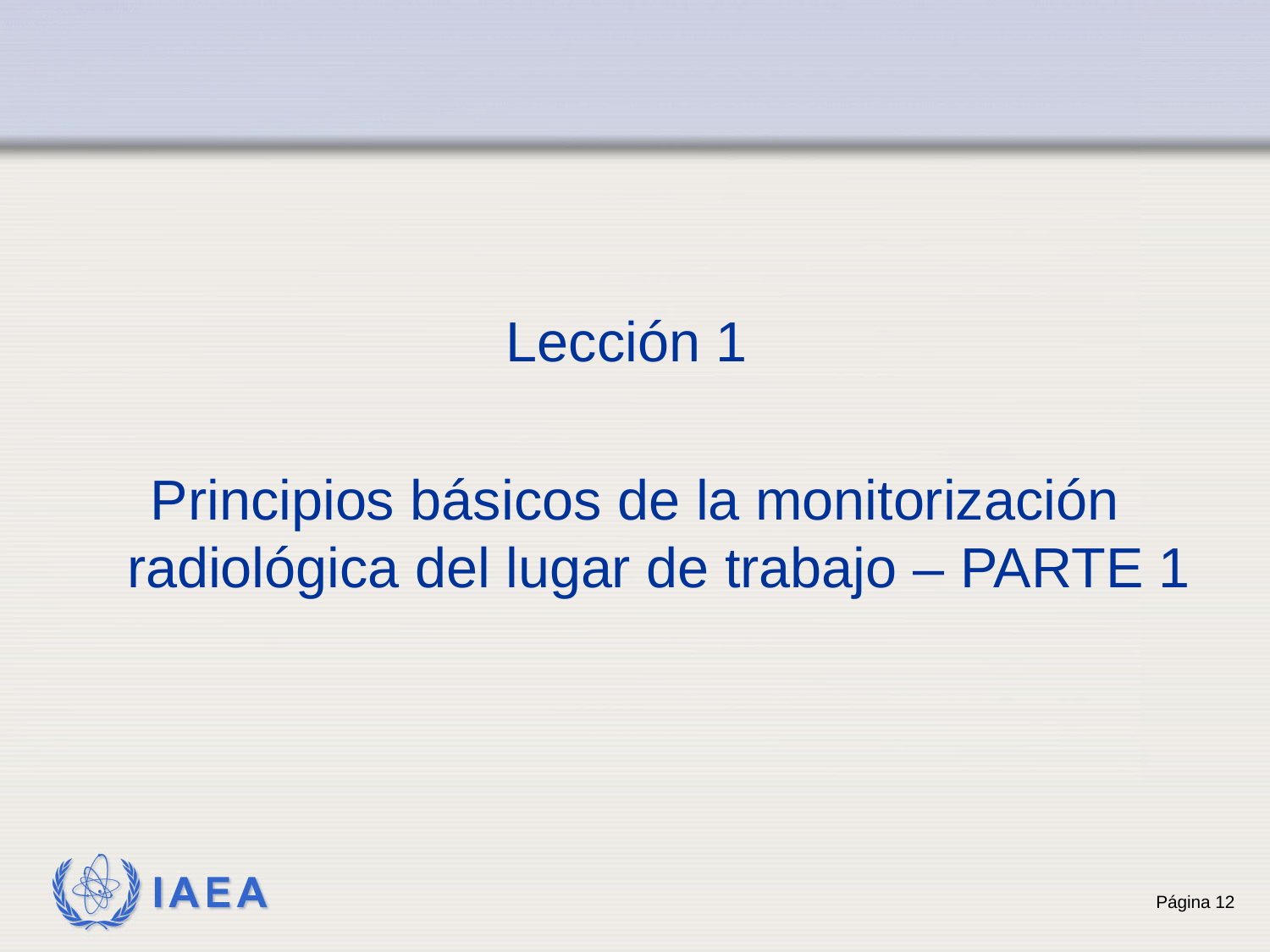

Lección 1

Principios básicos de la monitorización radiológica del lugar de trabajo – PARTE 1
12